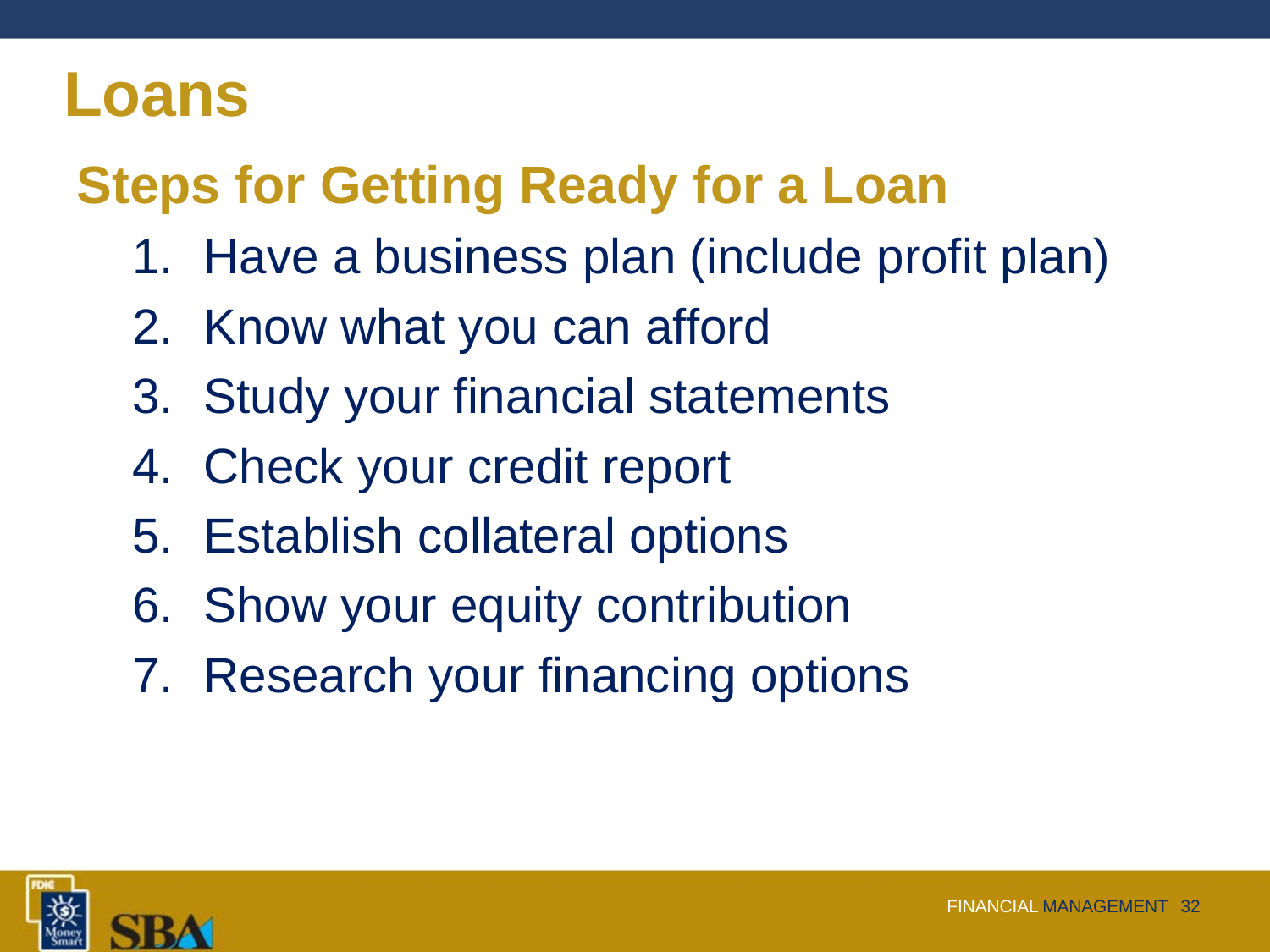

# Loans
Steps for Getting Ready for a Loan
Have a business plan (include profit plan)
Know what you can afford
Study your financial statements
Check your credit report
Establish collateral options
Show your equity contribution
Research your financing options